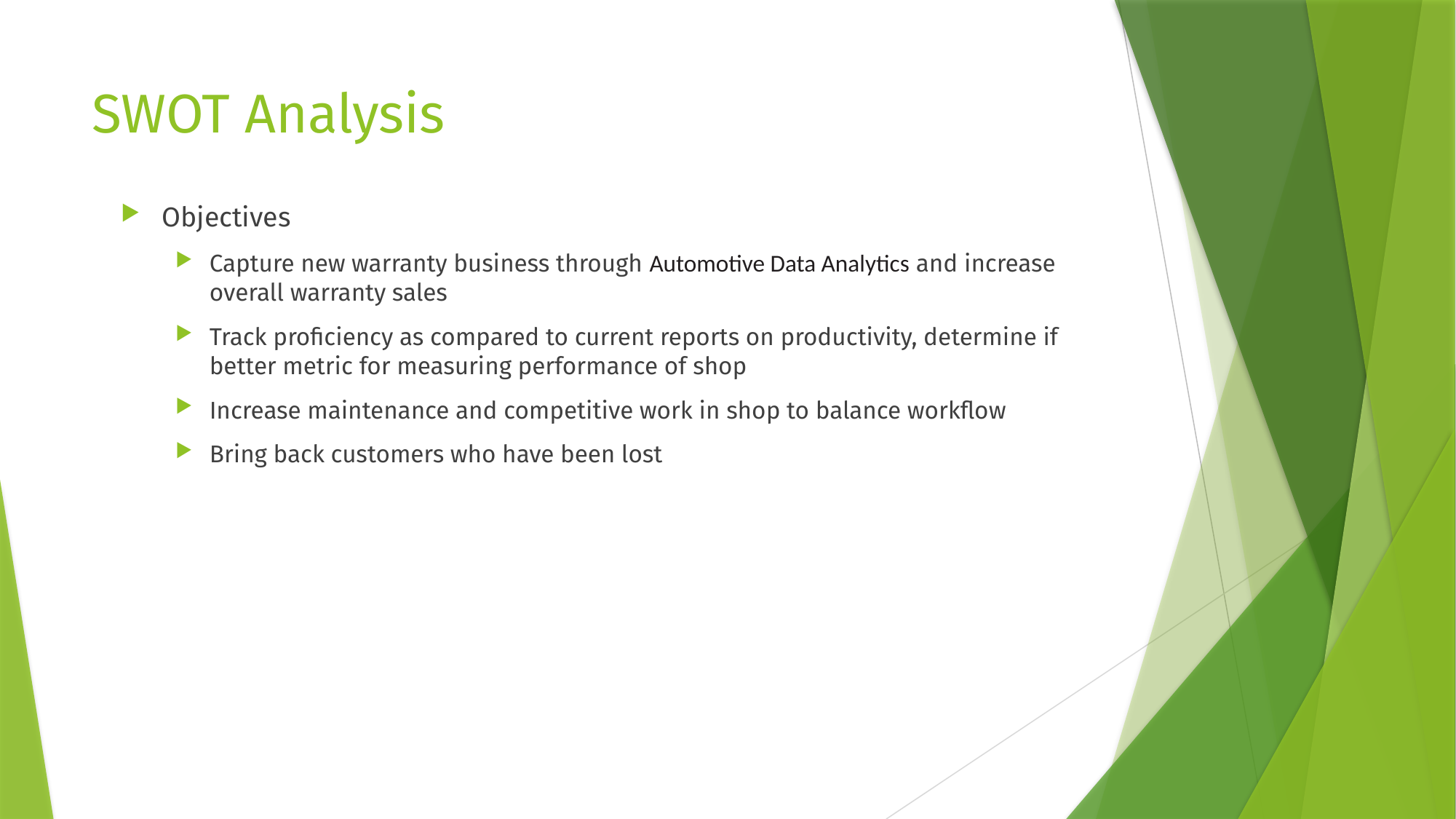

# SWOT Analysis
Objectives
Capture new warranty business through Automotive Data Analytics and increase overall warranty sales
Track proficiency as compared to current reports on productivity, determine if better metric for measuring performance of shop
Increase maintenance and competitive work in shop to balance workflow
Bring back customers who have been lost